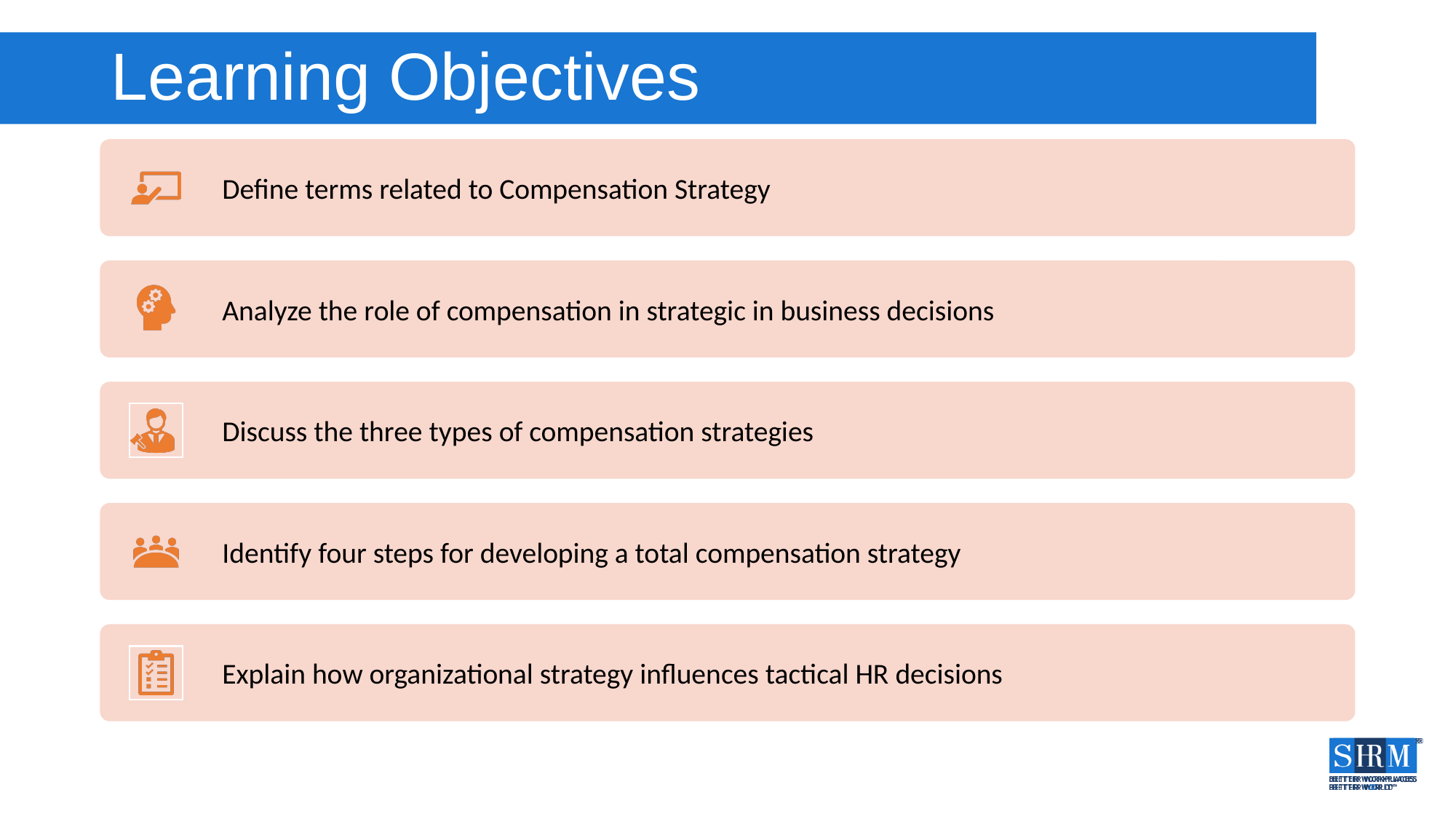

# Learning Objectives
Define terms related to Compensation Strategy
Analyze the role of compensation in strategic in business decisions
Discuss the three types of compensation strategies
Identify four steps for developing a total compensation strategy
Explain how organizational strategy influences tactical HR decisions